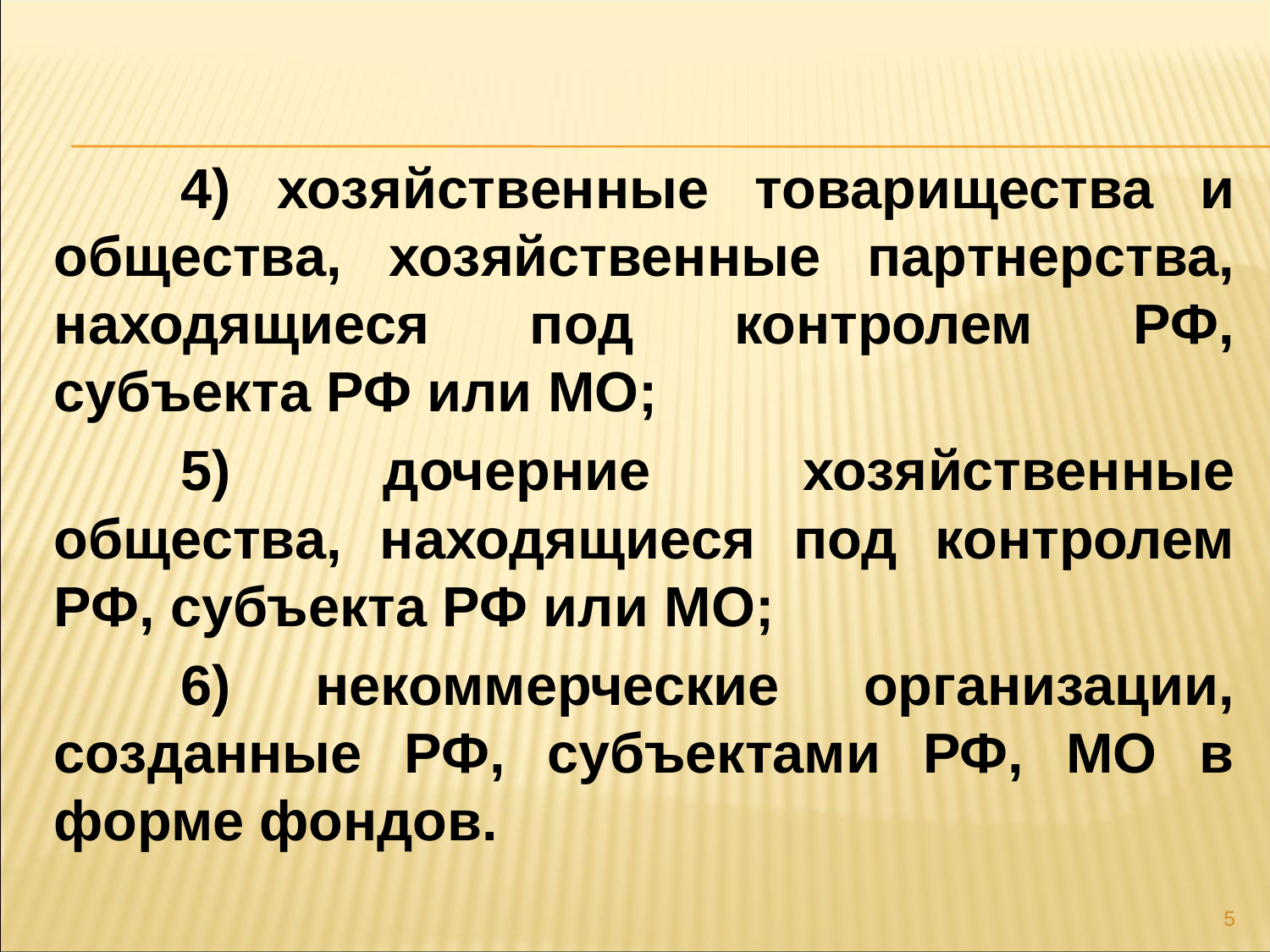

4) хозяйственные товарищества и общества, хозяйственные партнерства, находящиеся под контролем РФ, субъекта РФ или МО;
	5) дочерние хозяйственные общества, находящиеся под контролем РФ, субъекта РФ или МО;
	6) некоммерческие организации, созданные РФ, субъектами РФ, МО в форме фондов.
5